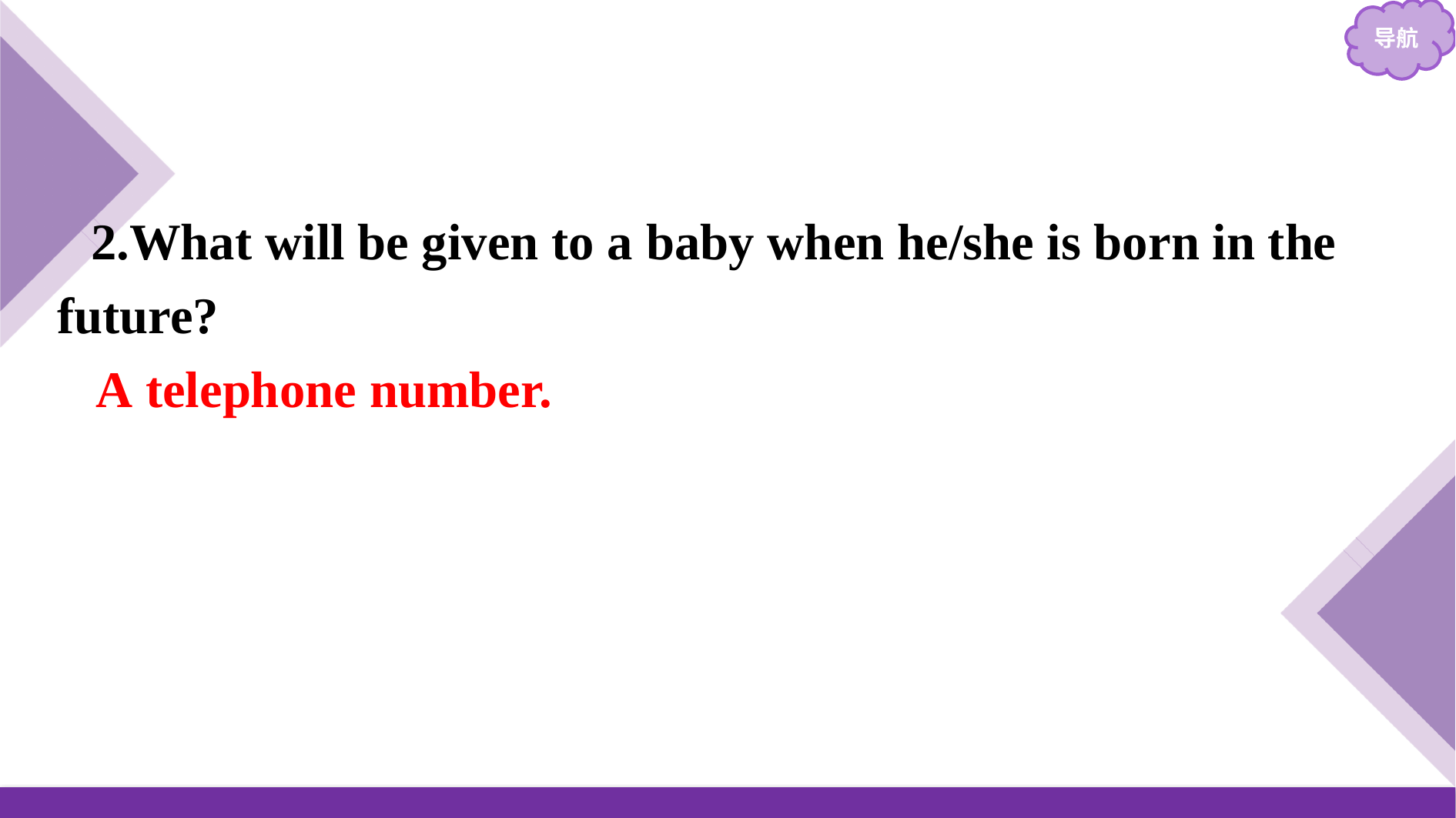

2.What will be given to a baby when he/she is born in the future?
A telephone number.